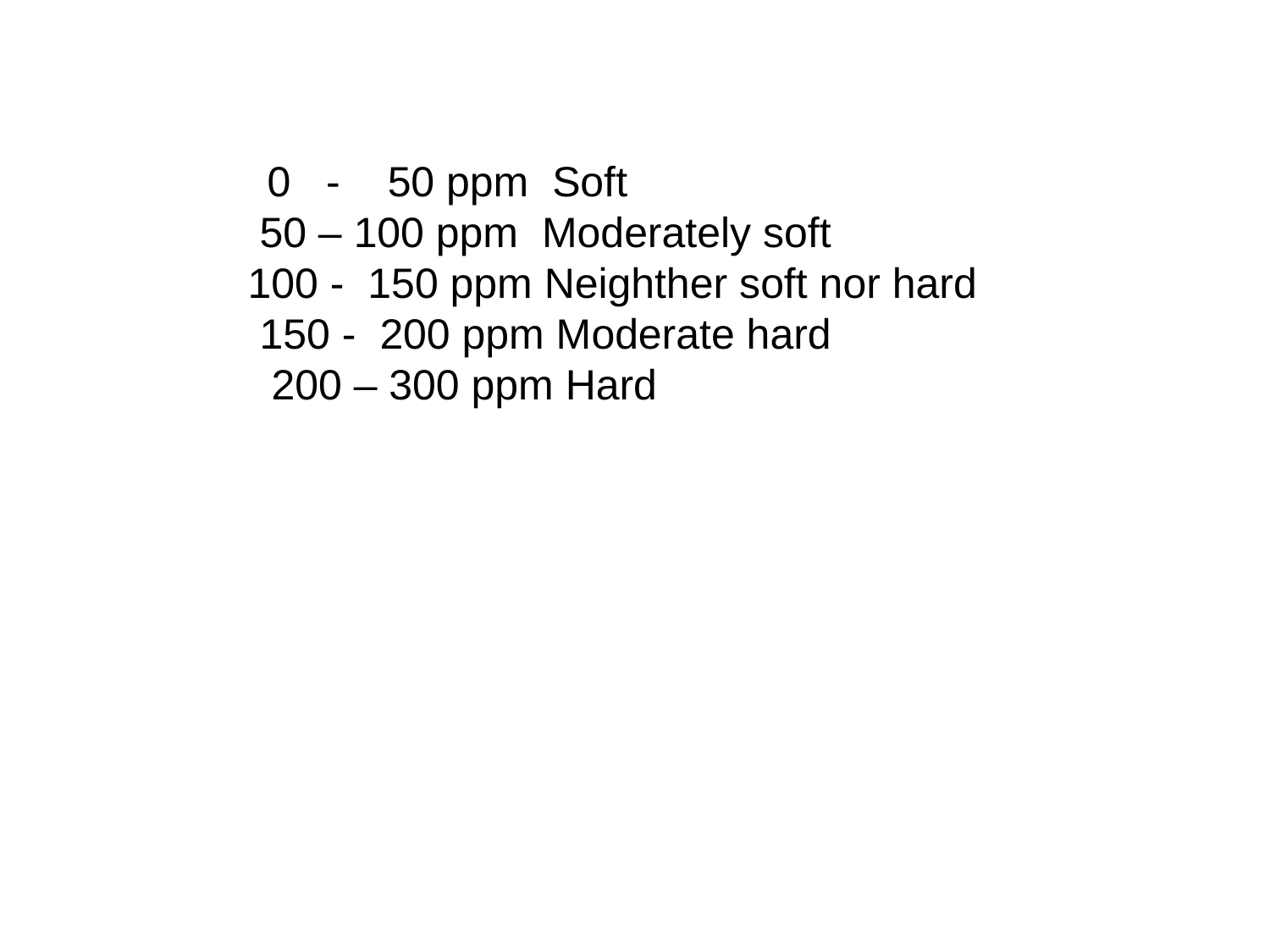

0   -    50 ppm  Soft
   50 – 100 ppm  Moderately soft
  100 -  150 ppm Neighther soft nor hard
   150 -  200 ppm Moderate hard
    200 – 300 ppm Hard